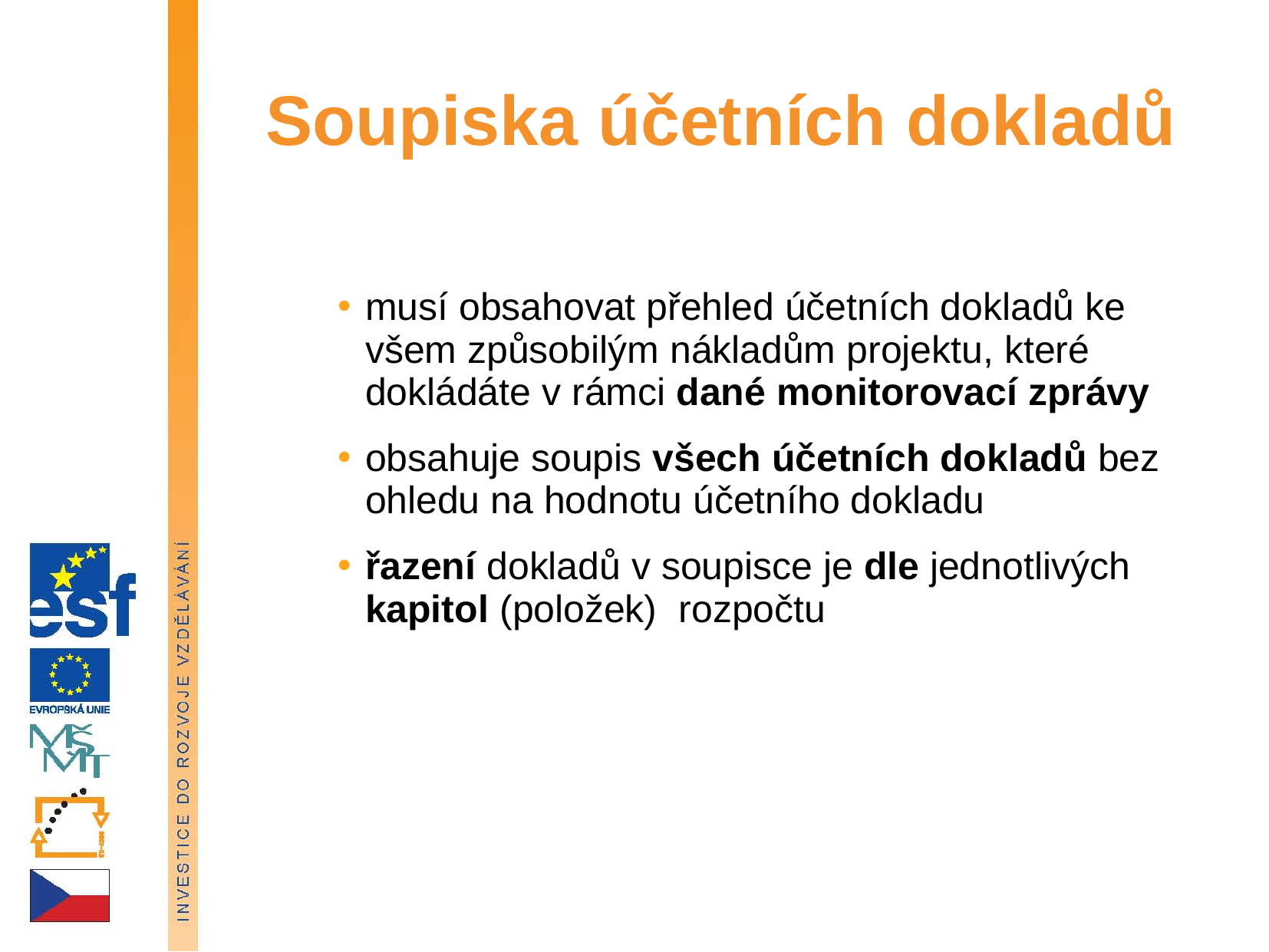

# Soupiska účetních dokladů

musí obsahovat přehled účetních dokladů ke všem způsobilým nákladům projektu, které dokládáte v rámci dané monitorovací zprávy
obsahuje soupis všech účetních dokladů bez ohledu na hodnotu účetního dokladu
řazení dokladů v soupisce je dle jednotlivých kapitol (položek)  rozpočtu